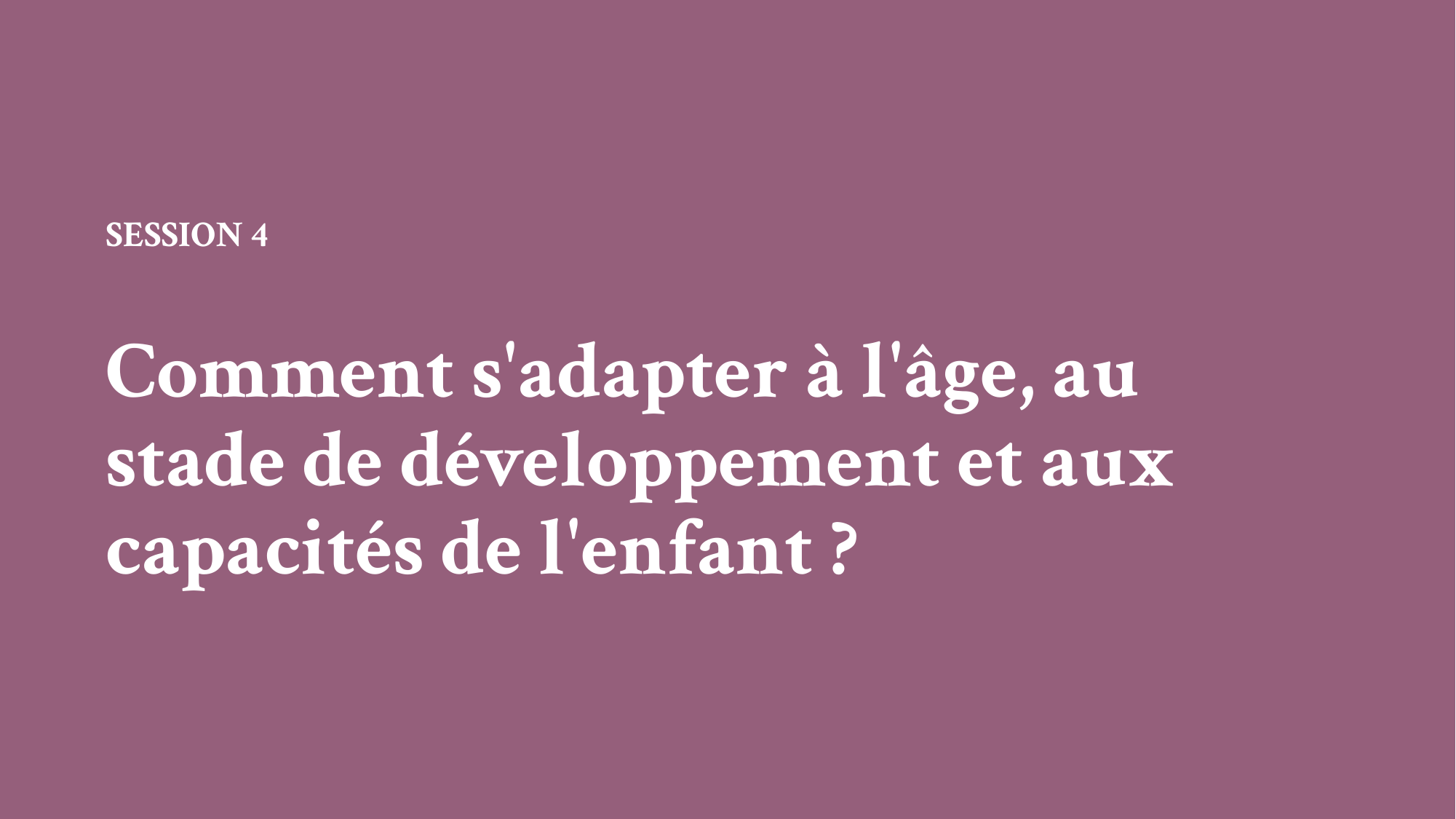

SESSION 4
Comment s'adapter à l'âge, au stade de développement et aux capacités de l'enfant ?